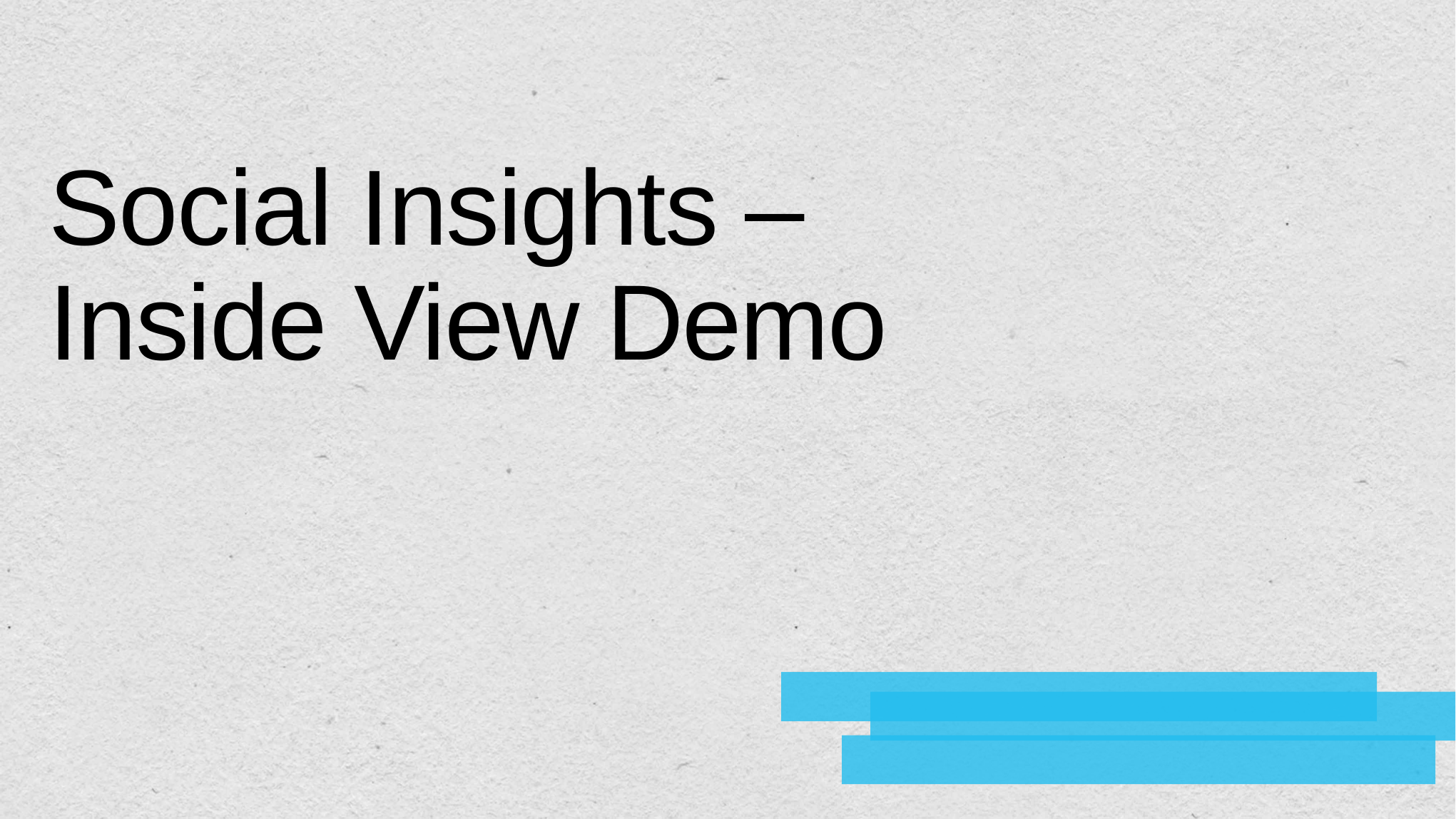

# Social Insights – Inside View Demo